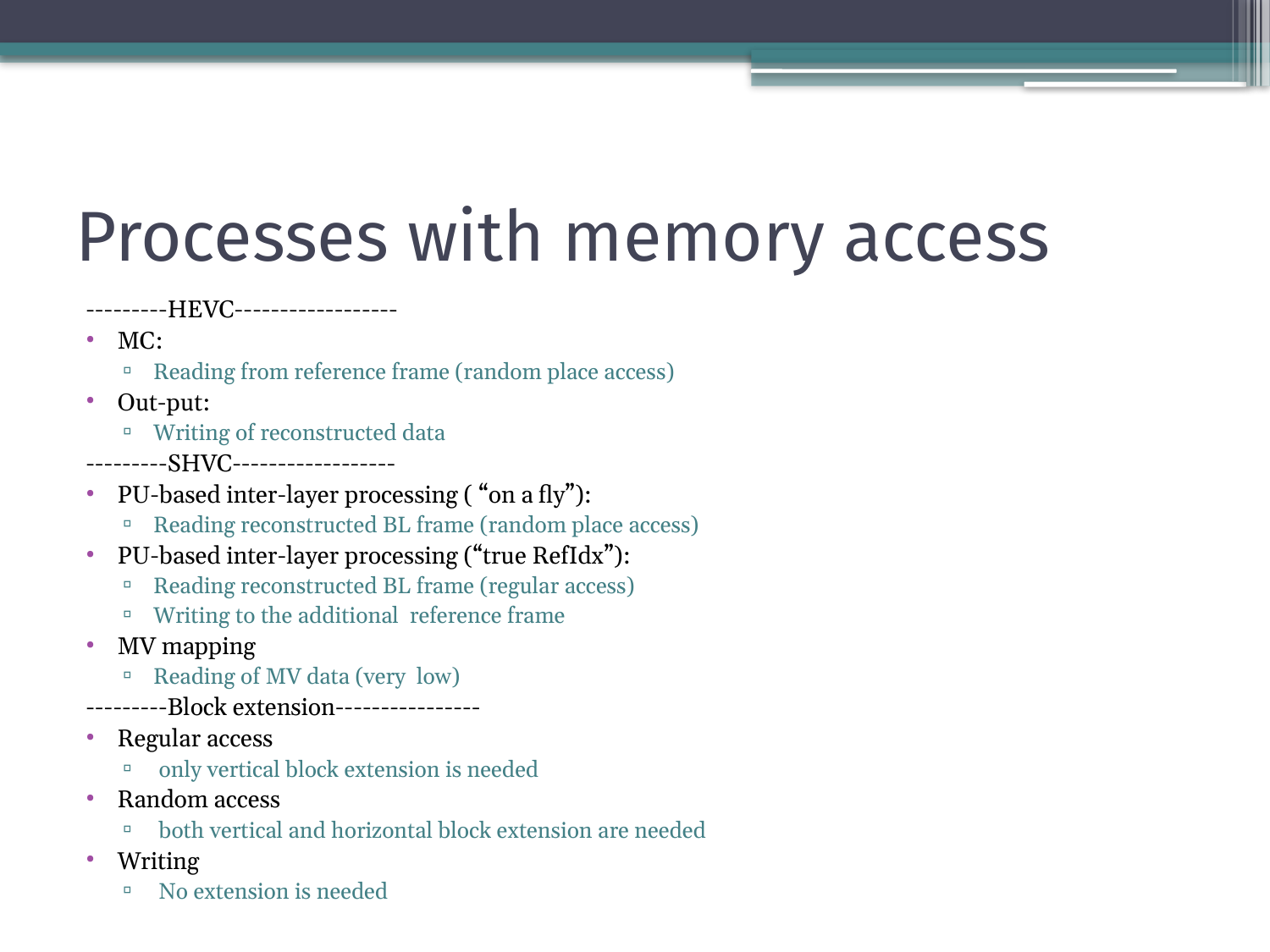

# Processes with memory access
---------HEVC------------------
MC:
Reading from reference frame (random place access)
Out-put:
Writing of reconstructed data
---------SHVC------------------
PU-based inter-layer processing ( “on a fly”):
Reading reconstructed BL frame (random place access)
PU-based inter-layer processing (“true RefIdx”):
Reading reconstructed BL frame (regular access)
Writing to the additional  reference frame
MV mapping
Reading of MV data (very  low)
---------Block extension----------------
Regular access
 only vertical block extension is needed
Random access
 both vertical and horizontal block extension are needed
Writing
 No extension is needed